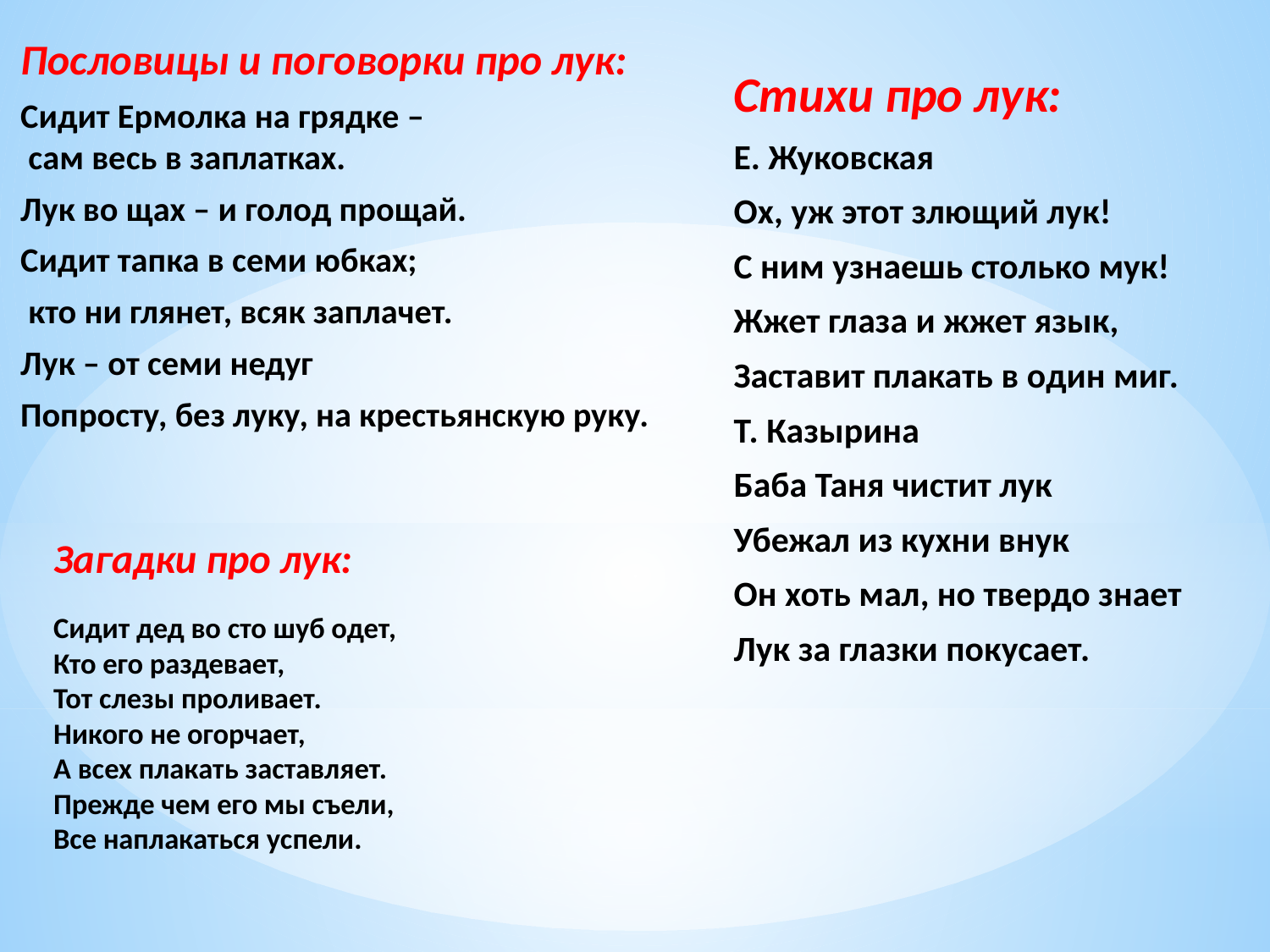

Пословицы и поговорки про лук:
Сидит Ермолка на грядке –                                сам весь в заплатках.
Лук во щах – и голод прощай.
Сидит тапка в семи юбках;
 кто ни глянет, всяк заплачет.
Лук – от семи недуг
Попросту, без луку, на крестьянскую руку.

Стихи про лук:
Е. Жуковская
Ох, уж этот злющий лук!
С ним узнаешь столько мук!
Жжет глаза и жжет язык,
Заставит плакать в один миг.
Т. Казырина
Баба Таня чистит лук
Убежал из кухни внук
Он хоть мал, но твердо знает
Лук за глазки покусает.
# Загадки про лук: Сидит дед во сто шуб одет, Кто его раздевает, Тот слезы проливает. Никого не огорчает, А всех плакать заставляет. Прежде чем его мы съели, Все наплакаться успели.